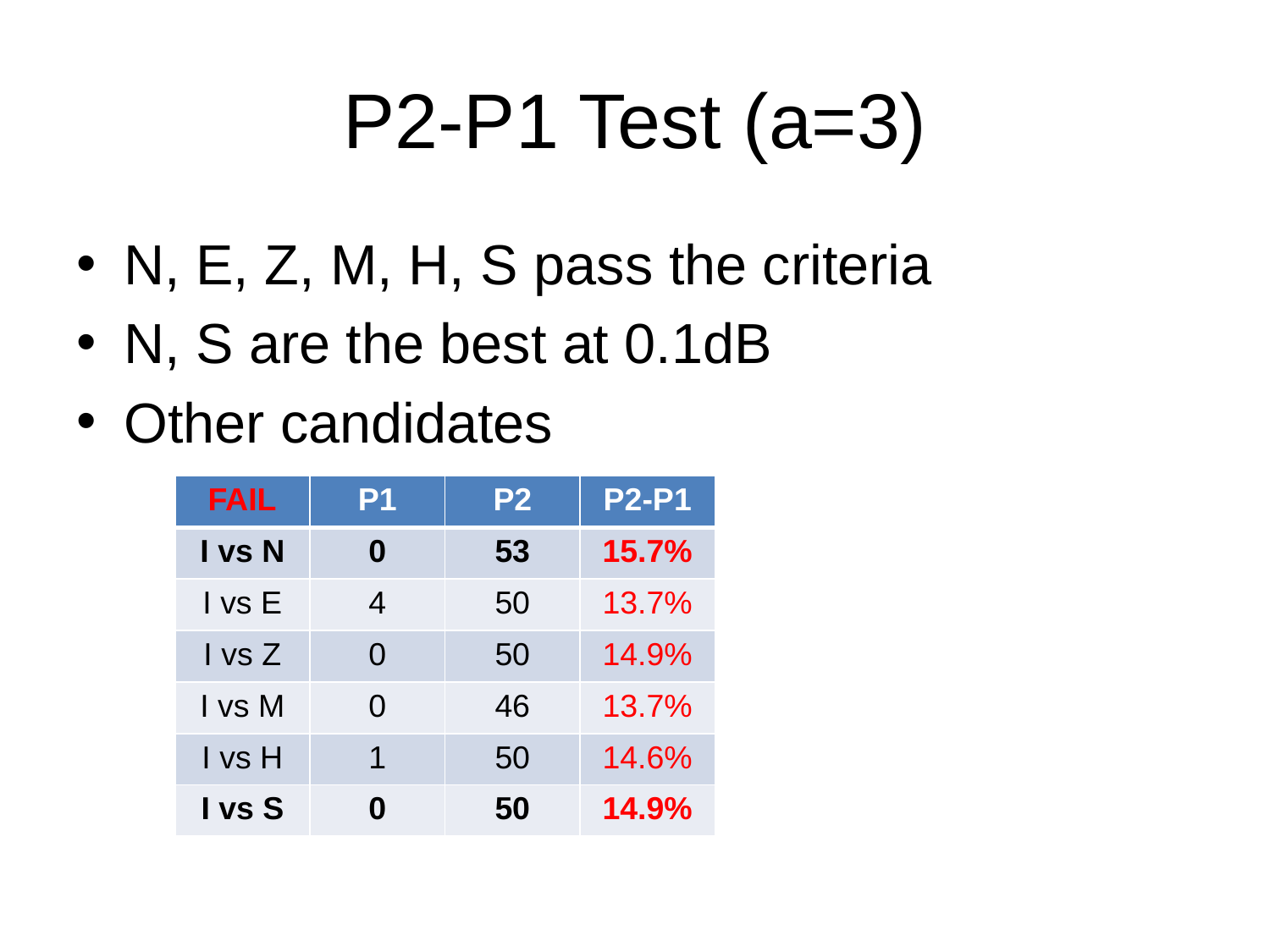

# P2-P1 Test (a=3)
N, E, Z, M, H, S pass the criteria
N, S are the best at 0.1dB
Other candidates
| FAIL | P1 | P2 | P2-P1 |
| --- | --- | --- | --- |
| I vs N | 0 | 53 | 15.7% |
| I vs E | 4 | 50 | 13.7% |
| I vs Z | 0 | 50 | 14.9% |
| I vs M | 0 | 46 | 13.7% |
| I vs H | 1 | 50 | 14.6% |
| I vs S | 0 | 50 | 14.9% |